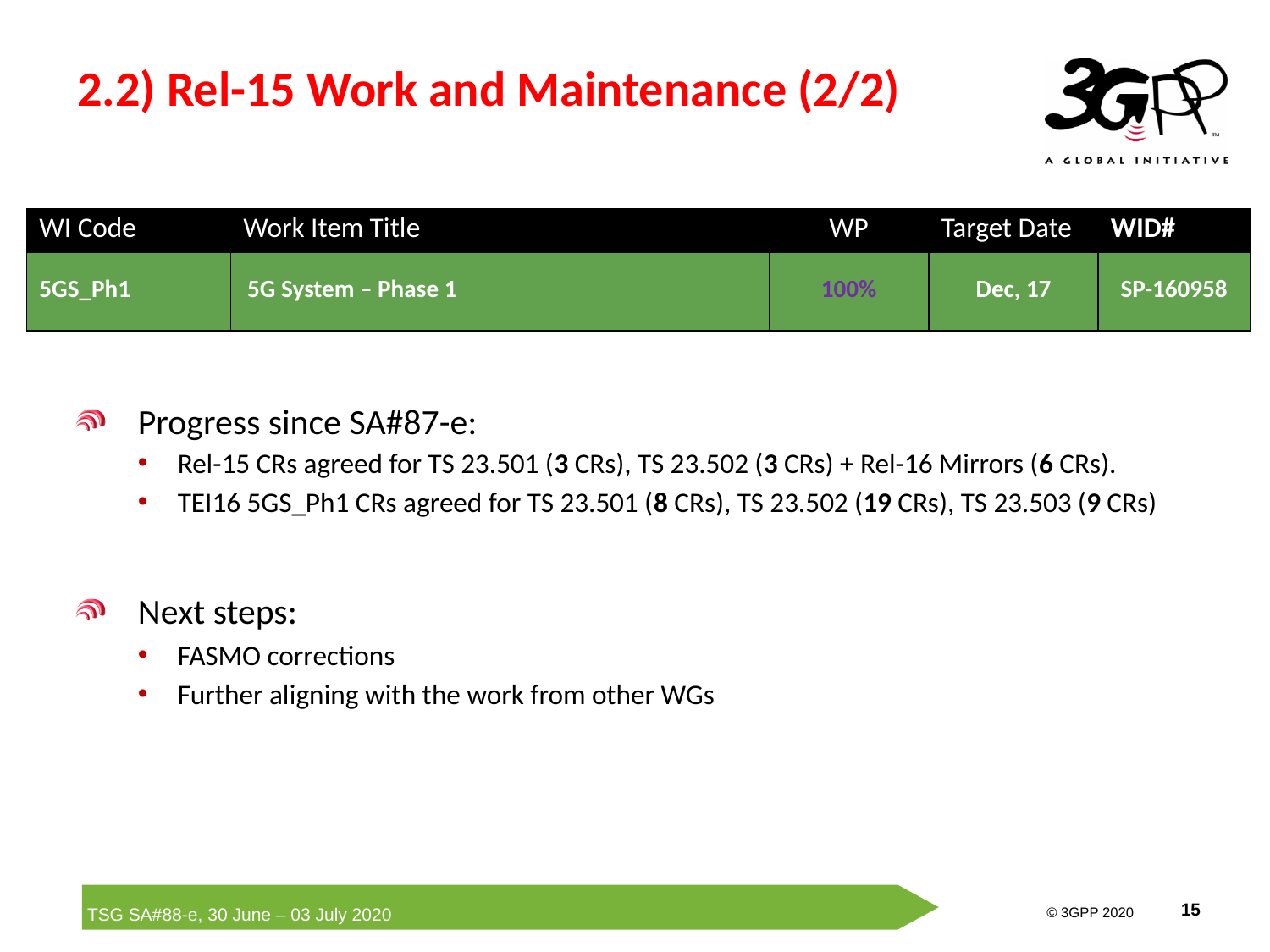

# 2.2) Rel-15 Work and Maintenance (2/2)
| WI Code | Work Item Title | WP | Target Date | WID# |
| --- | --- | --- | --- | --- |
| 5GS\_Ph1 | 5G System – Phase 1 | 100% | Dec, 17 | SP-160958 |
Progress since SA#87-e:
Rel-15 CRs agreed for TS 23.501 (3 CRs), TS 23.502 (3 CRs) + Rel-16 Mirrors (6 CRs).
TEI16 5GS_Ph1 CRs agreed for TS 23.501 (8 CRs), TS 23.502 (19 CRs), TS 23.503 (9 CRs)

Next steps:
FASMO corrections
Further aligning with the work from other WGs